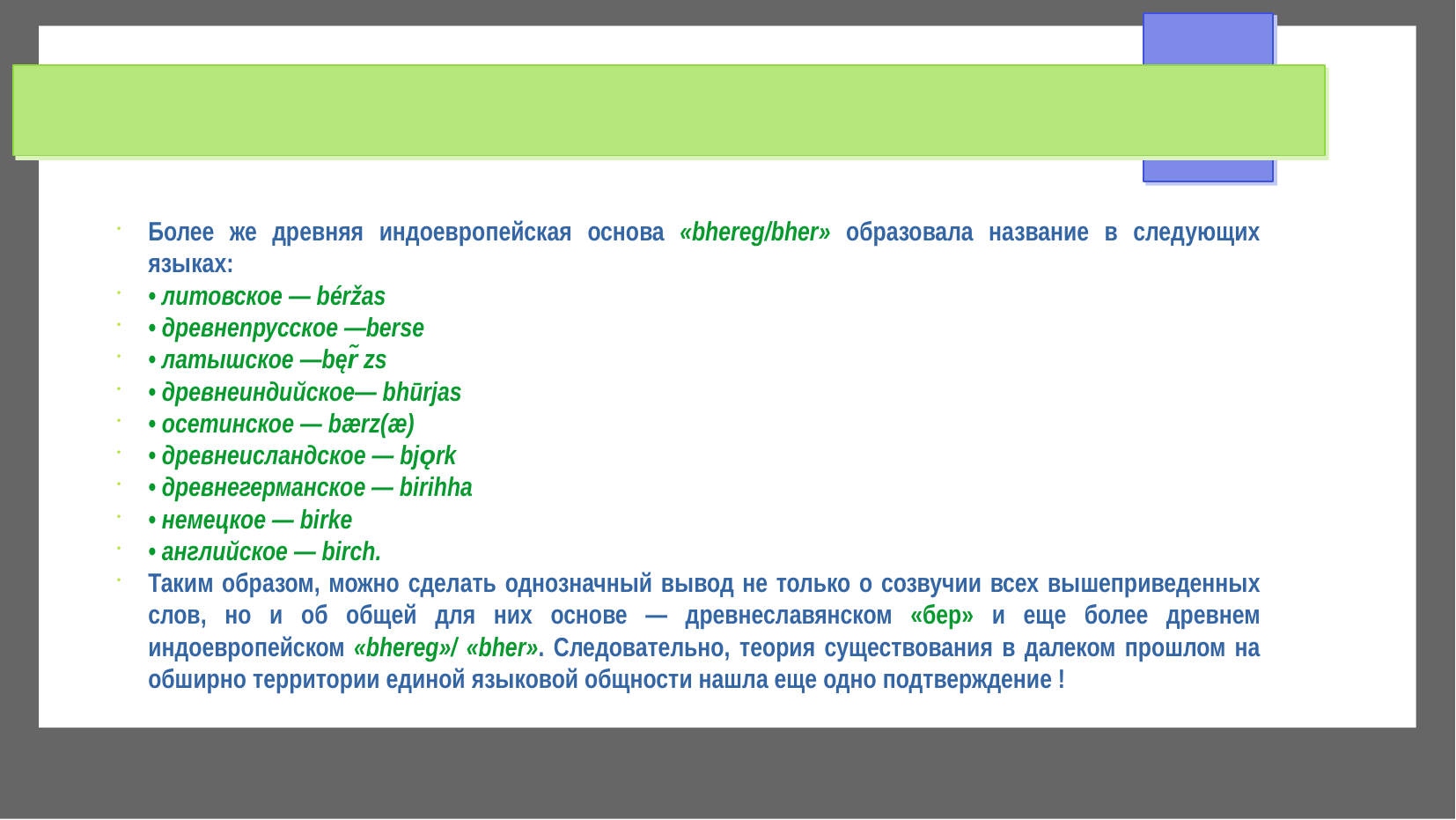

Более же древняя индоевропейская основа «bhereg/bher» образовала название в следующих языках:
• литовское — béržas
• древнепрусское —berse
• латышское —bęr̃ zs
• древнеиндийское— bhūrjas
• осетинское — bærz(æ)
• древнеисландское — bjǫrk
• древнегерманское — birihha
• немецкое — birke
• английское — birch.
Таким образом, можно сделать однозначный вывод не только о созвучии всех вышеприведенных слов, но и об общей для них основе — древнеславянском «бер» и еще более древнем индоевропейском «bhereg»/ «bher». Следовательно, теория существования в далеком прошлом на обширно территории единой языковой общности нашла еще одно подтверждение !